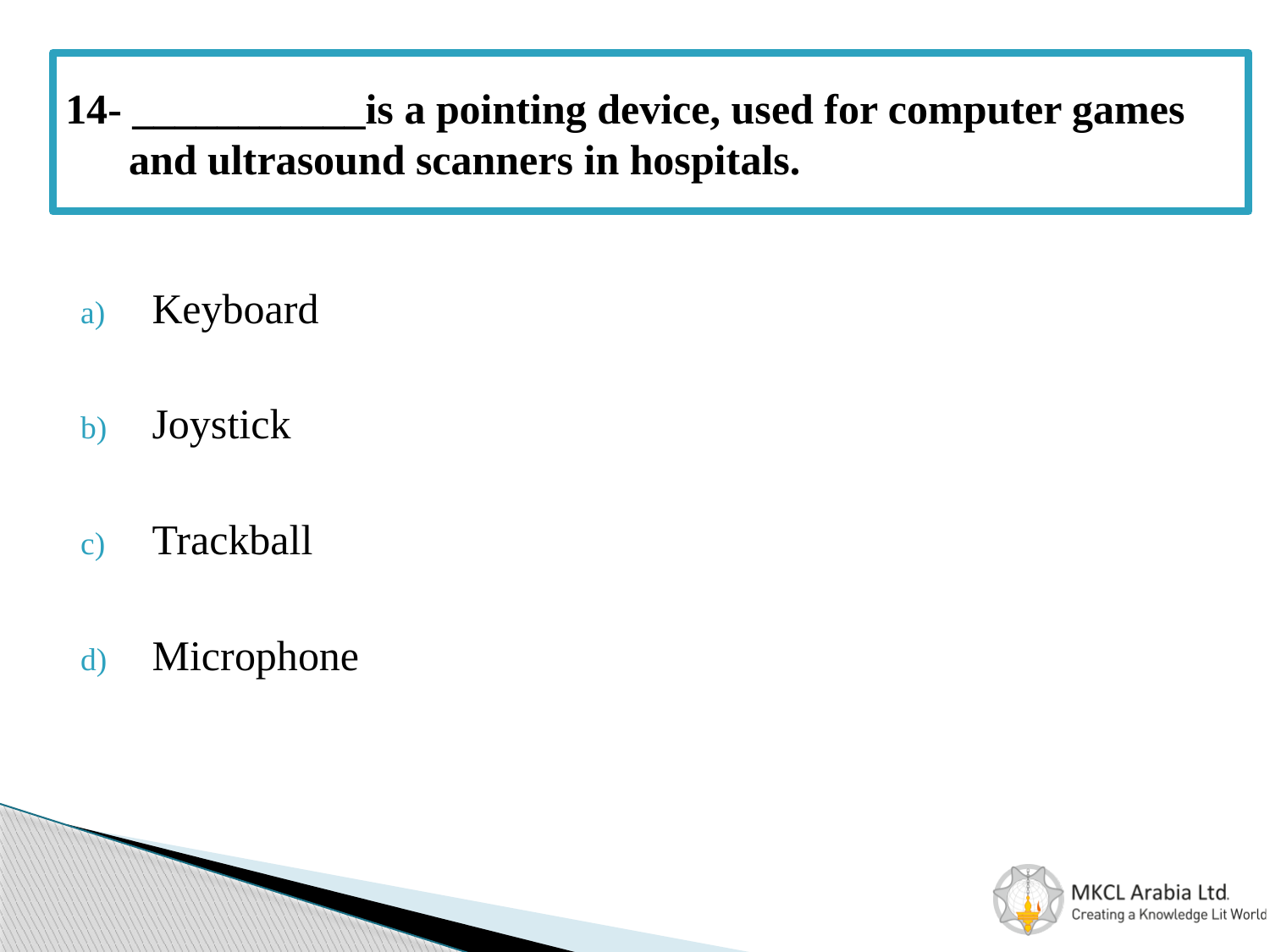

# 14- ___________is a pointing device, used for computer games and ultrasound scanners in hospitals.
Keyboard

Joystick

Trackball

Microphone